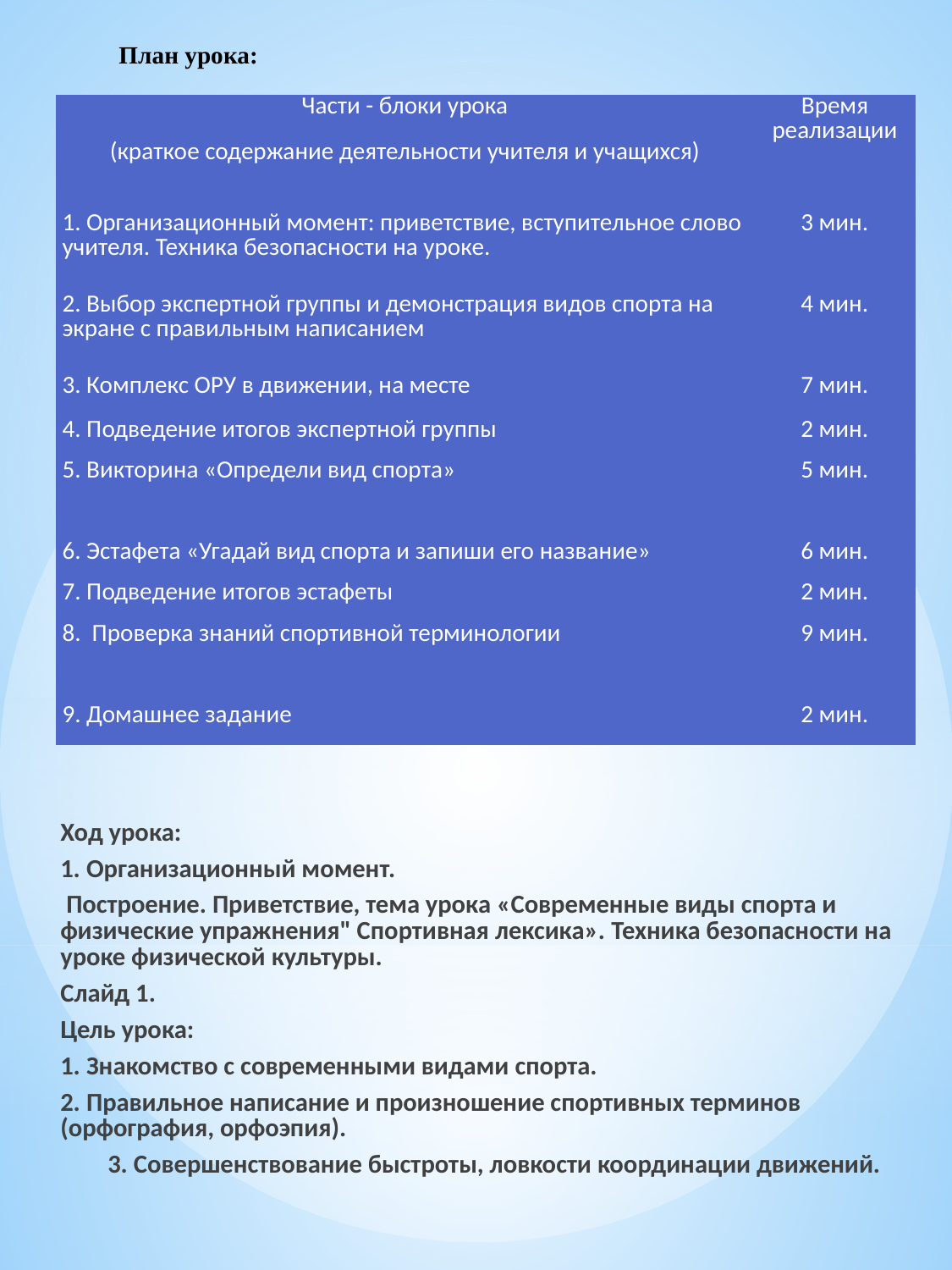

# План урока:
| Части - блоки урока (краткое содержание деятельности учителя и учащихся) | Время реализации |
| --- | --- |
| 1. Организационный момент: приветствие, вступительное слово учителя. Техника безопасности на уроке. | 3 мин. |
| 2. Выбор экспертной группы и демонстрация видов спорта на экране с правильным написанием | 4 мин. |
| 3. Комплекс ОРУ в движении, на месте | 7 мин. |
| 4. Подведение итогов экспертной группы | 2 мин. |
| 5. Викторина «Определи вид спорта» | 5 мин. |
| 6. Эстафета «Угадай вид спорта и запиши его название» | 6 мин. |
| 7. Подведение итогов эстафеты | 2 мин. |
| 8. Проверка знаний спортивной терминологии | 9 мин. |
| 9. Домашнее задание | 2 мин. |
Ход урока:
1. Организационный момент.
 Построение. Приветствие, тема урока «Современные виды спорта и физические упражнения" Спортивная лексика». Техника безопасности на уроке физической культуры.
Слайд 1.
Цель урока:
1. Знакомство с современными видами спорта.
2. Правильное написание и произношение спортивных терминов (орфография, орфоэпия).
        3. Совершенствование быстроты, ловкости координации движений.